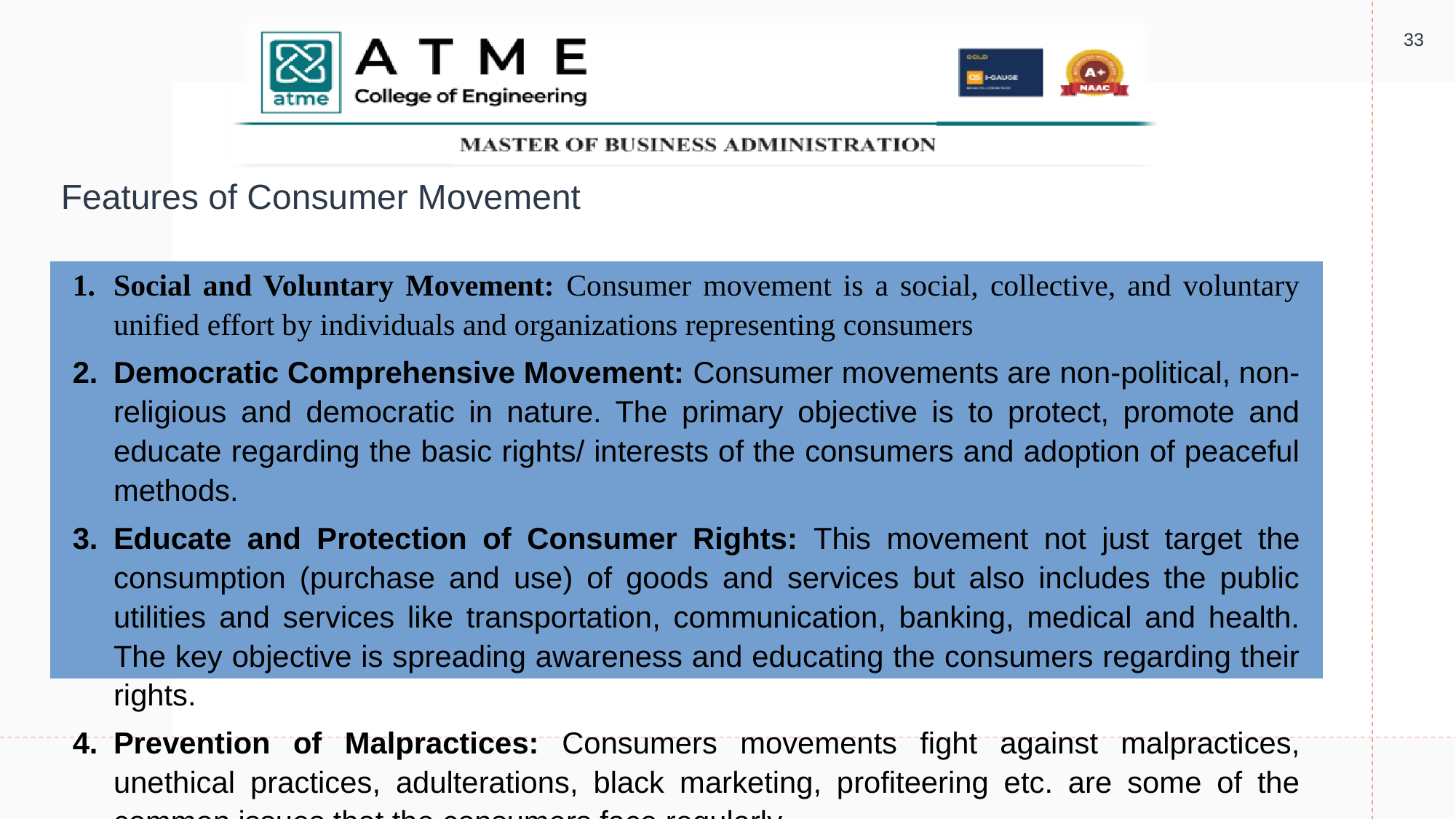

33
# Features of Consumer Movement
Social and Voluntary Movement: Consumer movement is a social, collective, and voluntary unified effort by individuals and organizations representing consumers
Democratic Comprehensive Movement: Consumer movements are non-political, non-religious and democratic in nature. The primary objective is to protect, promote and educate regarding the basic rights/ interests of the consumers and adoption of peaceful methods.
Educate and Protection of Consumer Rights: This movement not just target the consumption (purchase and use) of goods and services but also includes the public utilities and services like transportation, communication, banking, medical and health. The key objective is spreading awareness and educating the consumers regarding their rights.
Prevention of Malpractices: Consumers movements fight against malpractices, unethical practices, adulterations, black marketing, profiteering etc. are some of the common issues that the consumers face regularly.